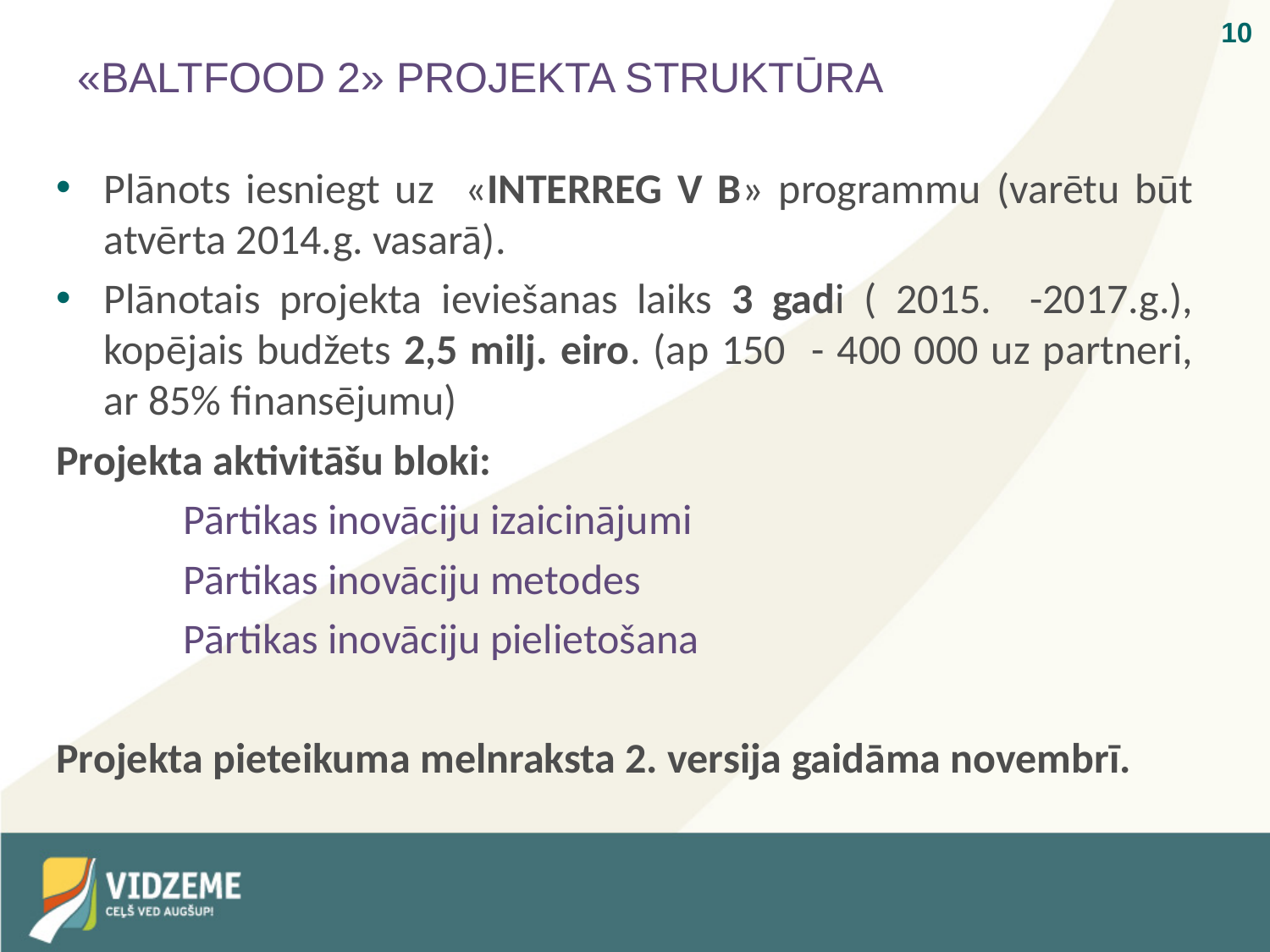

# «BALTFOOD 2» PROJEKTA STRUKTŪRA
Plānots iesniegt uz  «INTERREG V B» programmu (varētu būt atvērta 2014.g. vasarā).
Plānotais projekta ieviešanas laiks 3 gadi ( 2015.  -2017.g.), kopējais budžets 2,5 milj. eiro. (ap 150  - 400 000 uz partneri, ar 85% finansējumu)
Projekta aktivitāšu bloki:
 	Pārtikas inovāciju izaicinājumi
 	Pārtikas inovāciju metodes
	Pārtikas inovāciju pielietošana

Projekta pieteikuma melnraksta 2. versija gaidāma novembrī.